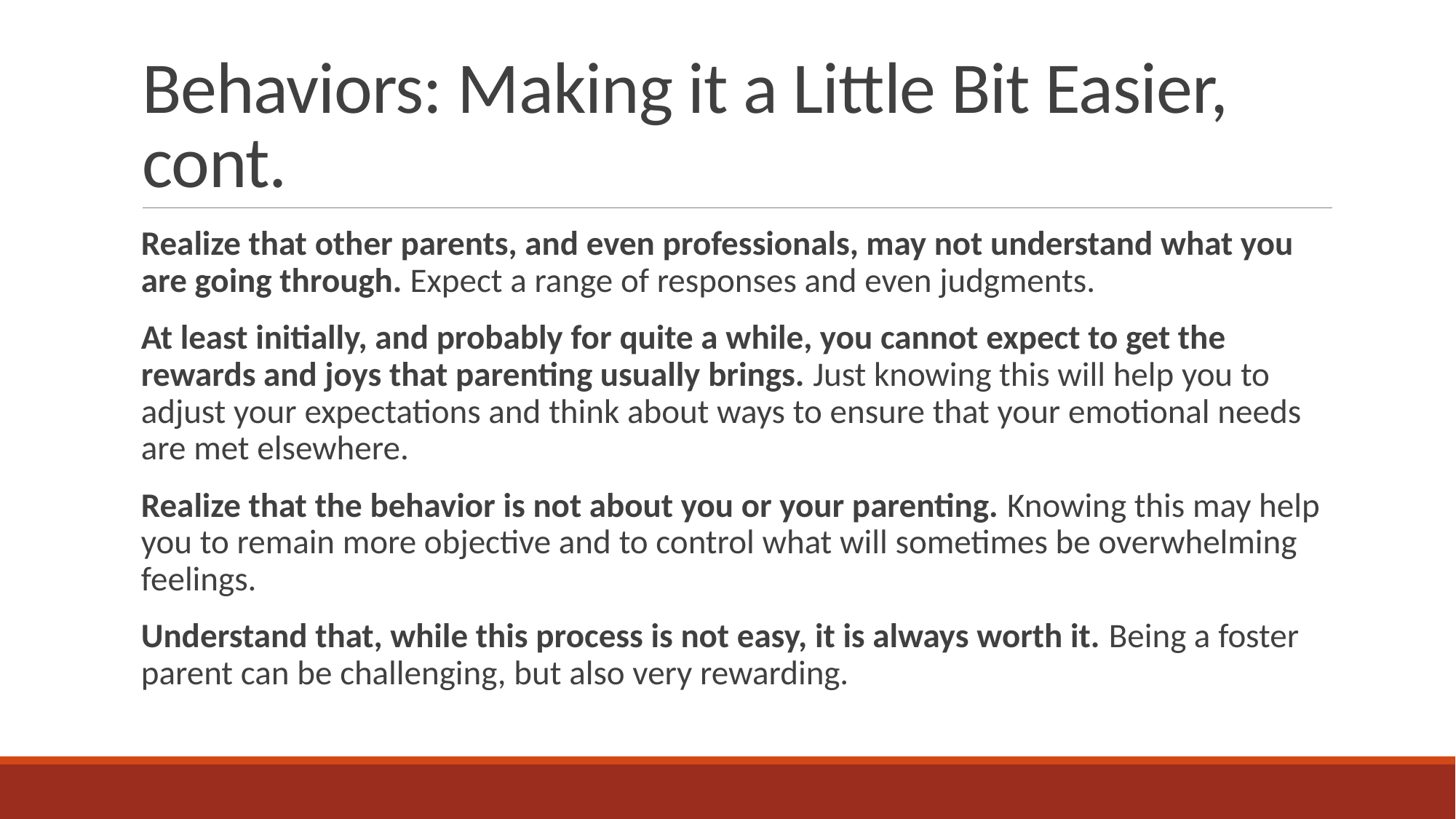

# Behaviors: Making it a Little Bit Easier, cont.
Realize that other parents, and even professionals, may not understand what you are going through. Expect a range of responses and even judgments.
At least initially, and probably for quite a while, you cannot expect to get the rewards and joys that parenting usually brings. Just knowing this will help you to adjust your expectations and think about ways to ensure that your emotional needs are met elsewhere.
Realize that the behavior is not about you or your parenting. Knowing this may help you to remain more objective and to control what will sometimes be overwhelming feelings.
Understand that, while this process is not easy, it is always worth it. Being a foster parent can be challenging, but also very rewarding.